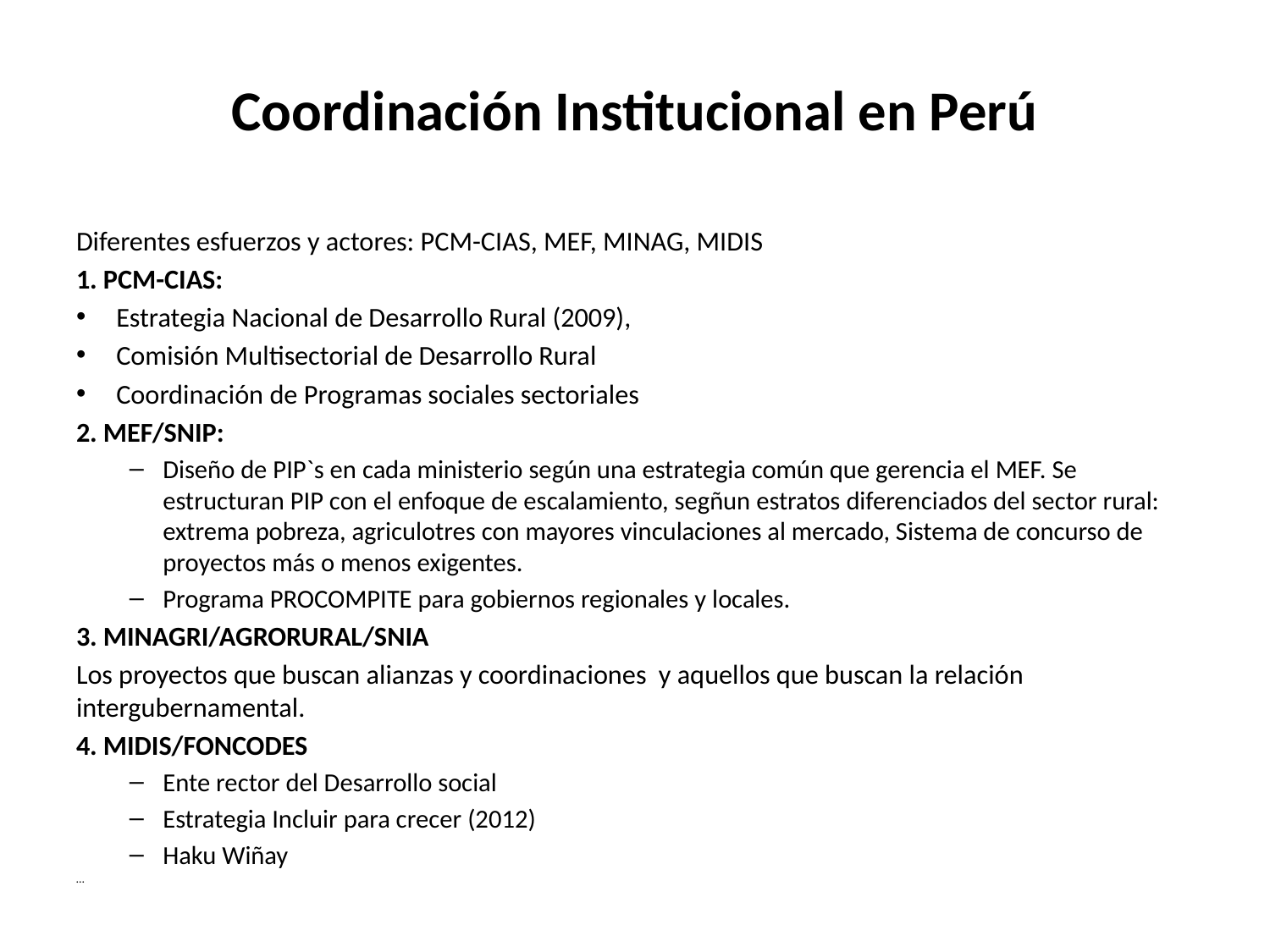

# Coordinación Institucional en Perú
Diferentes esfuerzos y actores: PCM-CIAS, MEF, MINAG, MIDIS
1. PCM-CIAS:
Estrategia Nacional de Desarrollo Rural (2009),
Comisión Multisectorial de Desarrollo Rural
Coordinación de Programas sociales sectoriales
2. MEF/SNIP:
Diseño de PIP`s en cada ministerio según una estrategia común que gerencia el MEF. Se estructuran PIP con el enfoque de escalamiento, segñun estratos diferenciados del sector rural: extrema pobreza, agriculotres con mayores vinculaciones al mercado, Sistema de concurso de proyectos más o menos exigentes.
Programa PROCOMPITE para gobiernos regionales y locales.
3. MINAGRI/AGRORURAL/SNIA
Los proyectos que buscan alianzas y coordinaciones  y aquellos que buscan la relación intergubernamental.
4. MIDIS/FONCODES
Ente rector del Desarrollo social
Estrategia Incluir para crecer (2012)
Haku Wiñay
…